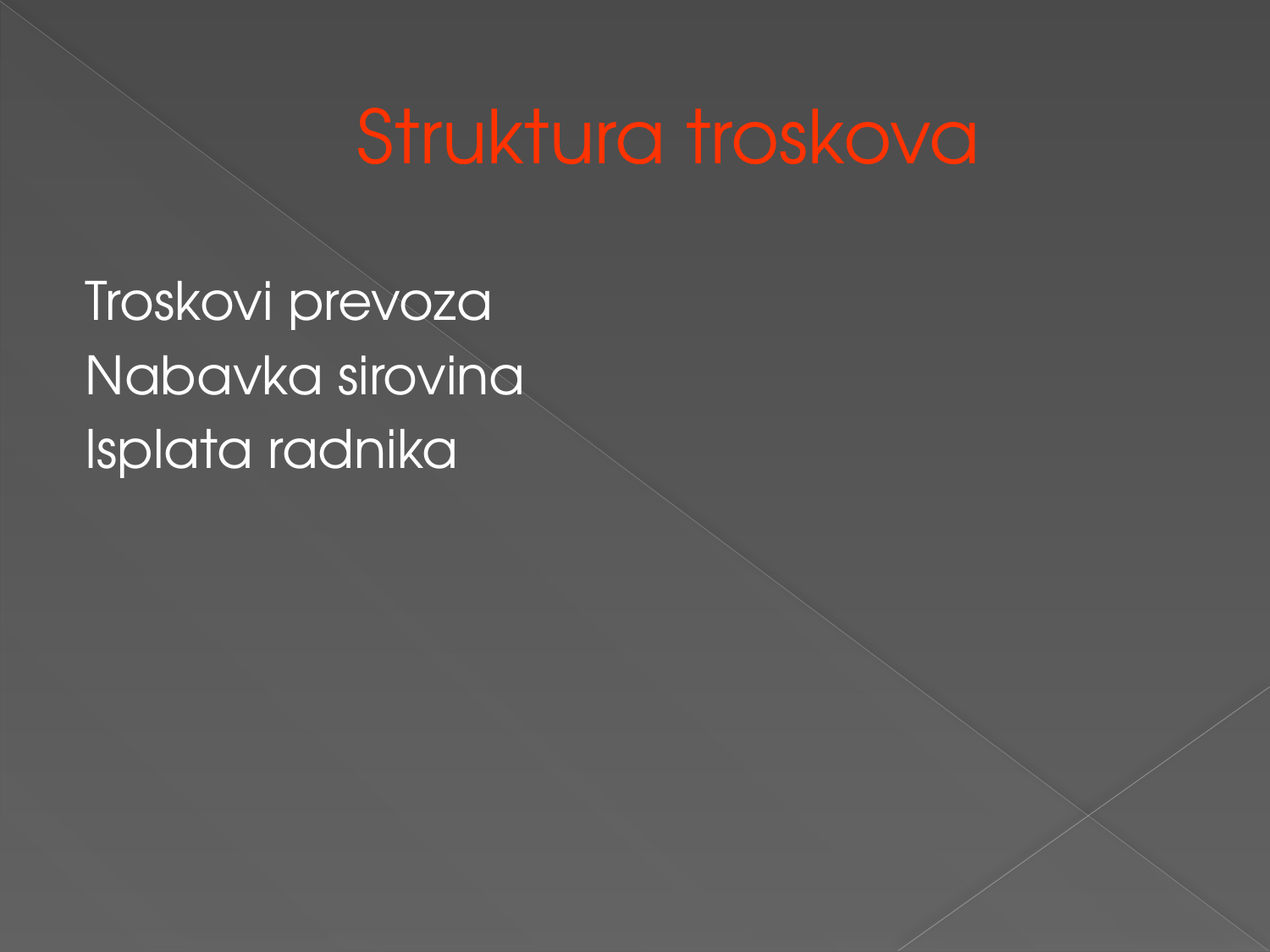

# Struktura troskova
Troskovi prevoza
Nabavka sirovina
Isplata radnika